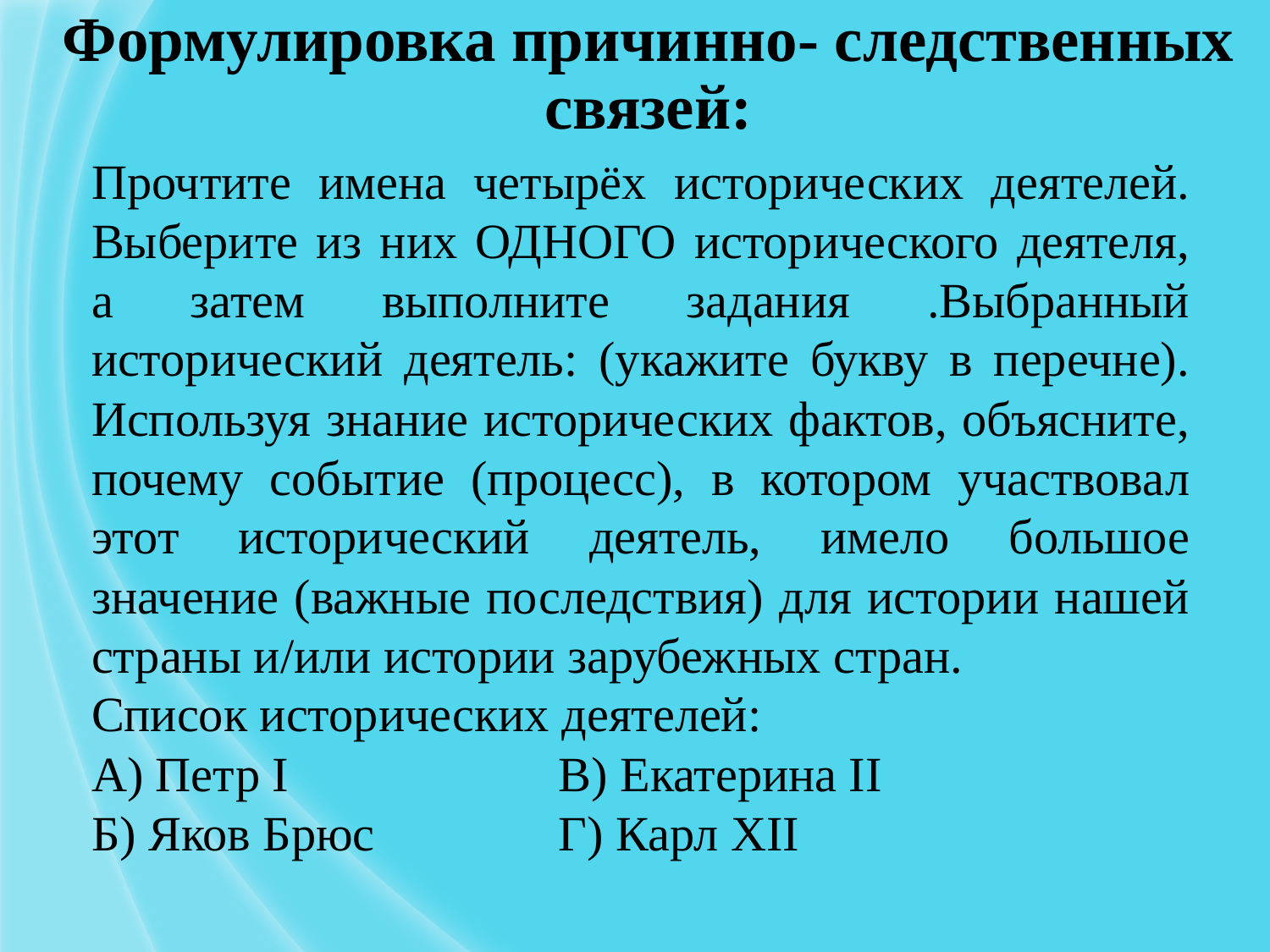

Формулировка причинно- следственных связей:
Прочтите имена четырёх исторических деятелей. Выберите из них ОДНОГО исторического деятеля, а затем выполните задания .Выбранный исторический деятель: (укажите букву в перечне). Используя знание исторических фактов, объясните, почему событие (процесс), в котором участвовал этот исторический деятель, имело большое значение (важные последствия) для истории нашей страны и/или истории зарубежных стран.
Список исторических деятелей:
А) Петр I                      В) Екатерина II
Б) Яков Брюс               Г) Карл XII